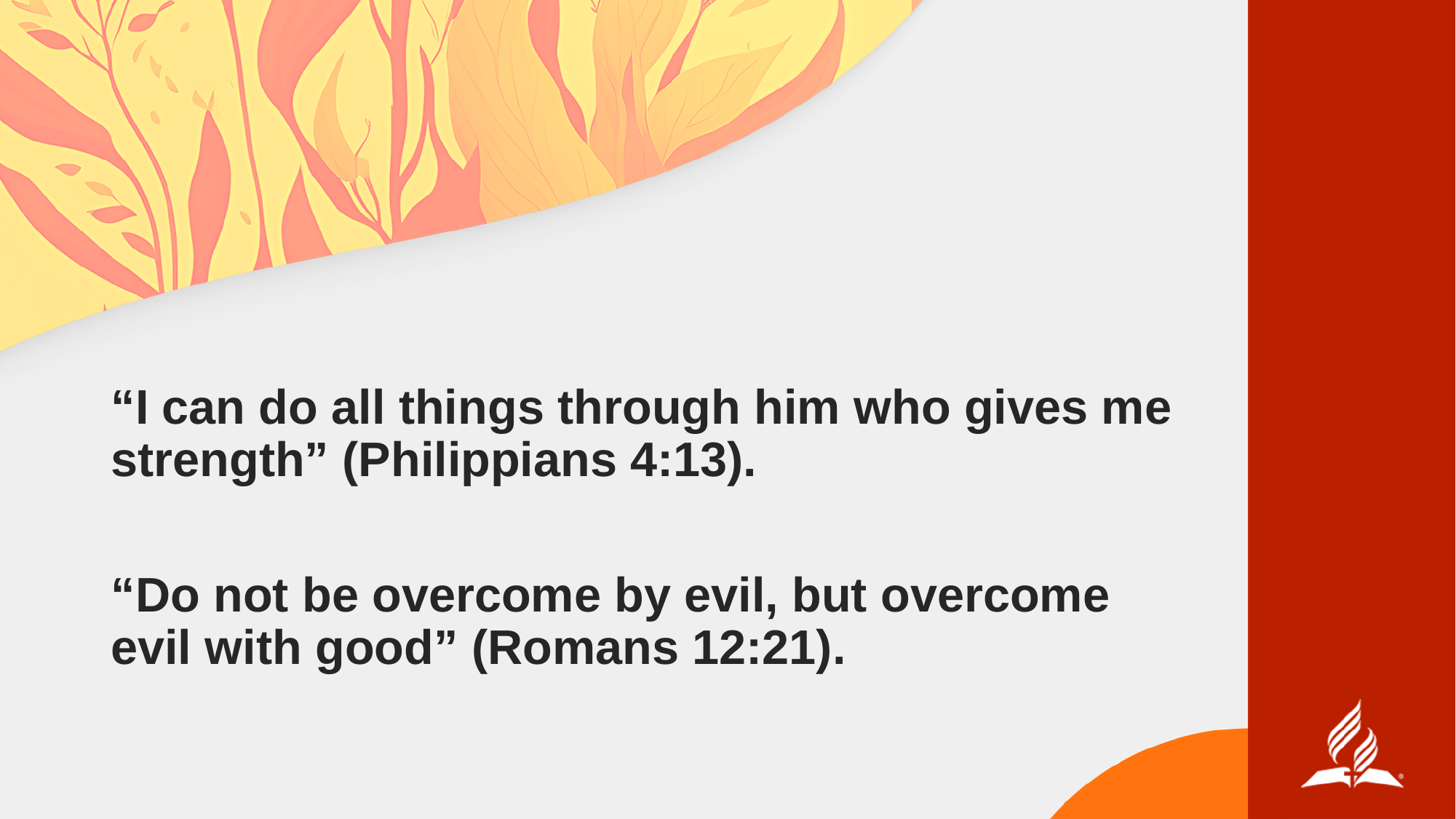

“I can do all things through him who gives me strength” (Philippians 4:13).

“Do not be overcome by evil, but overcome evil with good” (Romans 12:21).